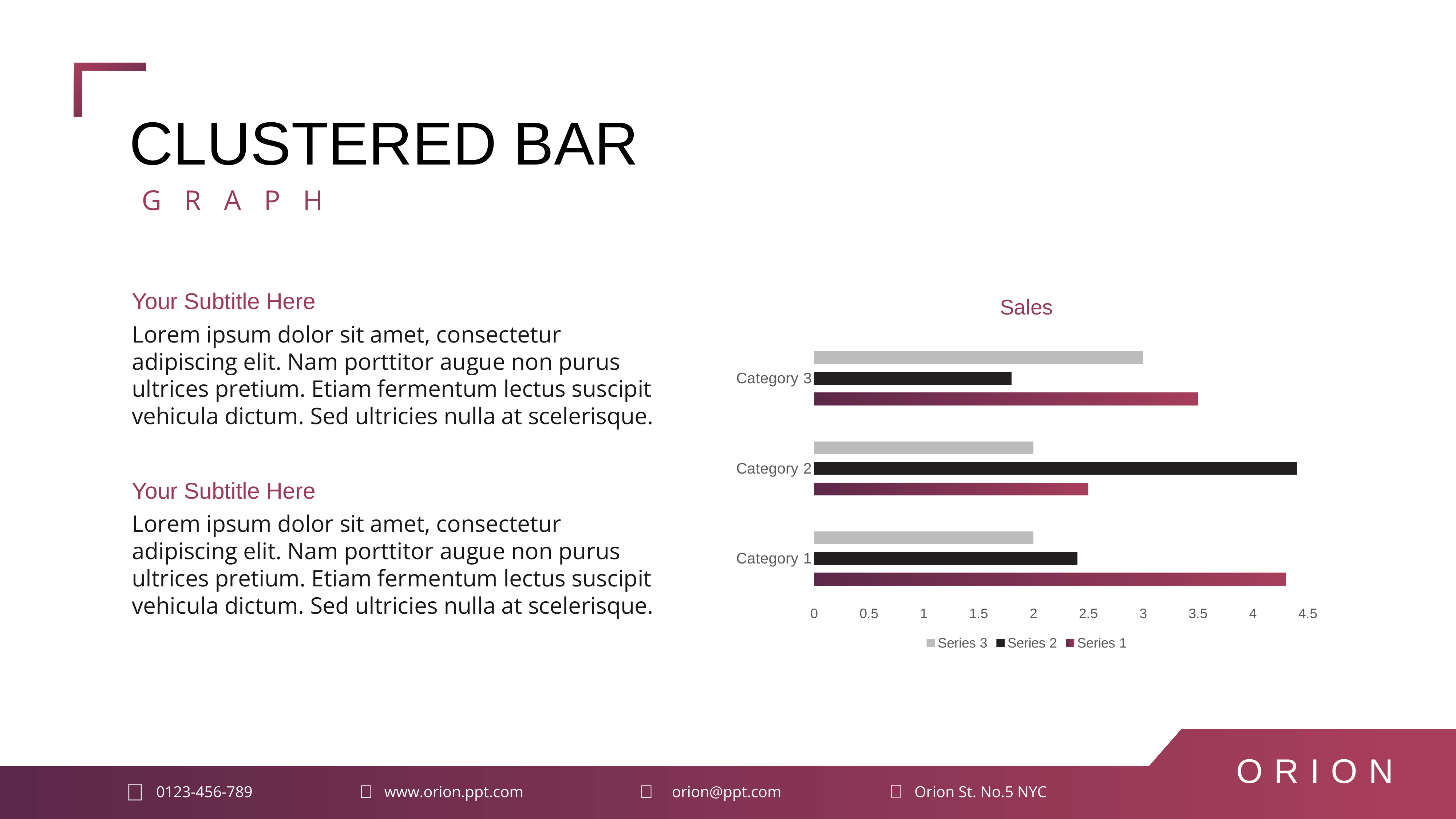

CLUSTERED BAR
GRAPH

### Chart: Sales

| Category | Series 1 | Series 2 | Series 3 |
|---|---|---|---|
| Category 1 | 4.3 | 2.4 | 2.0 |
| Category 2 | 2.5 | 4.4 | 2.0 |
| Category 3 | 3.5 | 1.8 | 3.0 |
Your Subtitle Here
Lorem ipsum dolor sit amet, consectetur adipiscing elit. Nam porttitor augue non purus ultrices pretium. Etiam fermentum lectus suscipit vehicula dictum. Sed ultricies nulla at scelerisque.
Your Subtitle Here
Lorem ipsum dolor sit amet, consectetur adipiscing elit. Nam porttitor augue non purus ultrices pretium. Etiam fermentum lectus suscipit vehicula dictum. Sed ultricies nulla at scelerisque.